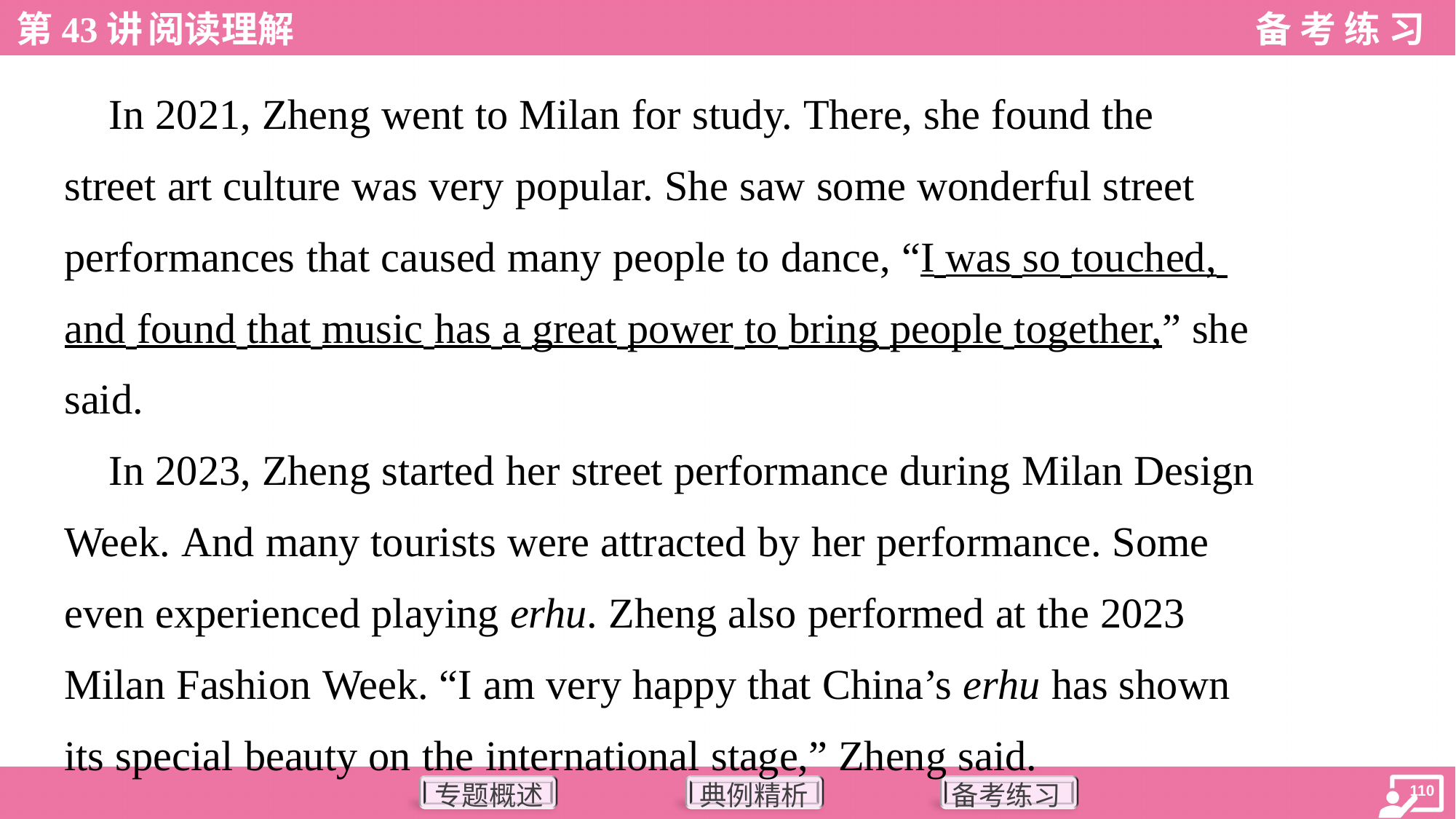

In 2021, Zheng went to Milan for study. There, she found the
street art culture was very popular. She saw some wonderful street
performances that caused many people to dance, “I was so touched,
and found that music has a great power to bring people together,” she
said.
    In 2023, Zheng started her street performance during Milan Design
Week. And many tourists were attracted by her performance. Some
even experienced playing erhu. Zheng also performed at the 2023
Milan Fashion Week. “I am very happy that China’s erhu has shown
its special beauty on the international stage,” Zheng said.